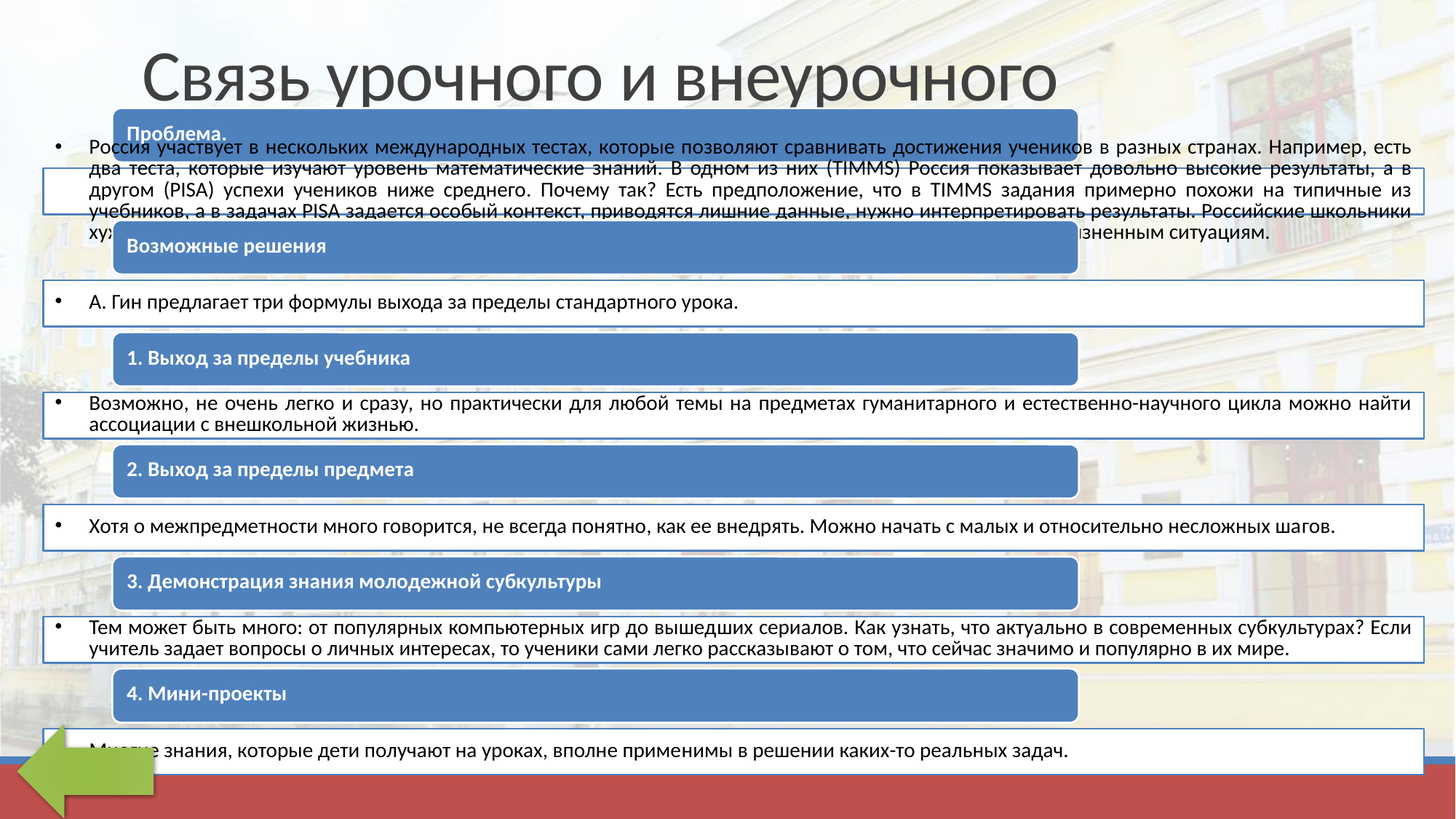

# Связь урочного и внеурочного
Проблема.
Возможные решения
А. Гин предлагает три формулы выхода за пределы стандартного урока.
1. Выход за пределы учебника
Возможно, не очень легко и сразу, но практически для любой темы на предметах гуманитарного и естественно-научного цикла можно найти ассоциации с внешкольной жизнью.
2. Выход за пределы предмета
Хотя о межпредметности много говорится, не всегда понятно, как ее внедрять. Можно начать с малых и относительно несложных ша­гов.
Тем может быть много: от популярных компьютерных игр до вышед­ших сериалов. Как узнать, что актуально в современных субкультурах? Если учитель задает вопросы о личных интересах, то ученики сами легко рассказывают о том, что сейчас значимо и популярно в их мире.
4. Мини-проекты
Многие знания, которые дети получают на уроках, вполне приме­нимы в решении каких-то реальных задач.
Россия участвует в нескольких международных тестах, которые позволяют сравнивать достижения учеников в разных странах. Например, есть два теста, которые изучают уровень ма­тематические знаний. В одном из них (TIMMS) Россия показывает довольно высокие результаты, а в другом (PISA) успехи учеников ниже среднего. Почему так? Есть предположение, что в TIMMS задания примерно похожи на типичные из учебников, а в задачах PISA задается особый контекст, приводятся лишние данные, нужно интерпретировать результаты. Российские школьники хуже своих сверстников из других стран решают задачи, которые в большей степени привязаны к опыту, к жизненным ситуациям.
3. Демонстрация знания молодежной субкультуры